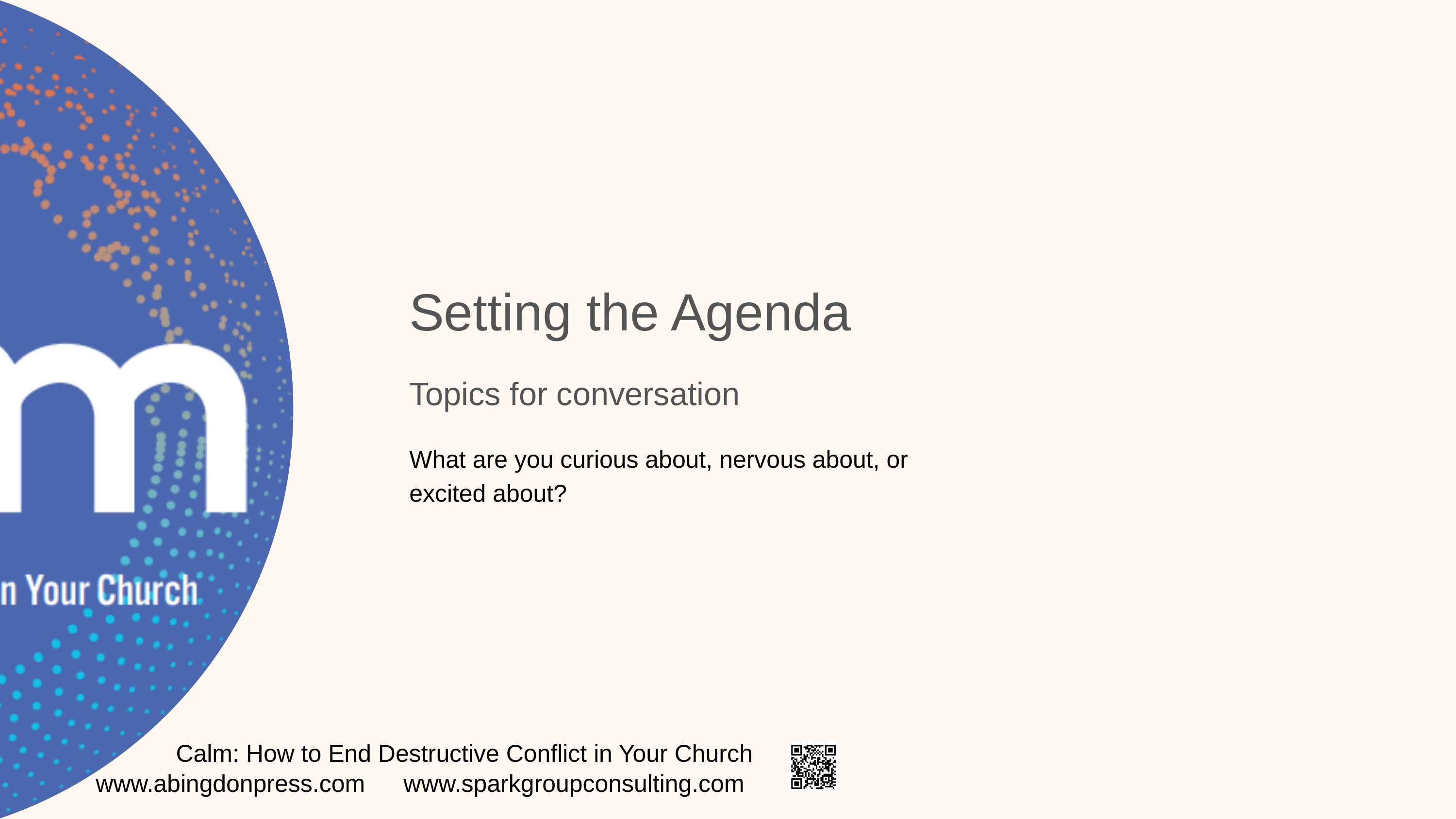

Setting the Agenda
Topics for conversation
What are you curious about, nervous about, or
excited about?
Calm: How to End Destructive Conflict in Your Church

www.abingdonpress.com
www.sparkgroupconsulting.com